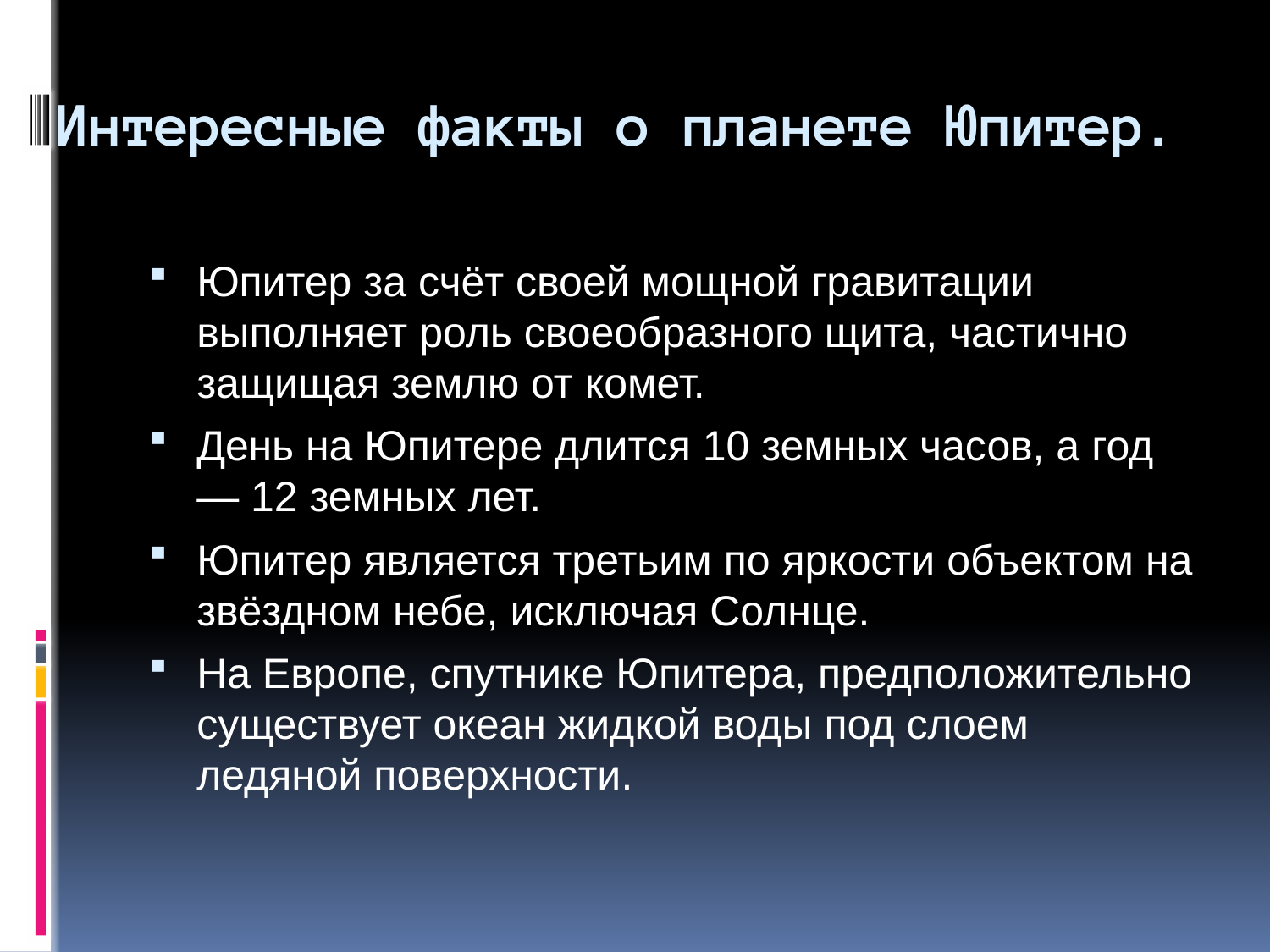

# Интересные факты о планете Юпитер.
Юпитер за счёт своей мощной гравитации выполняет роль своеобразного щита, частично защищая землю от комет.
День на Юпитере длится 10 земных часов, а год — 12 земных лет.
Юпитер является третьим по яркости объектом на звёздном небе, исключая Солнце.
На Европе, спутнике Юпитера, предположительно существует океан жидкой воды под слоем ледяной поверхности.